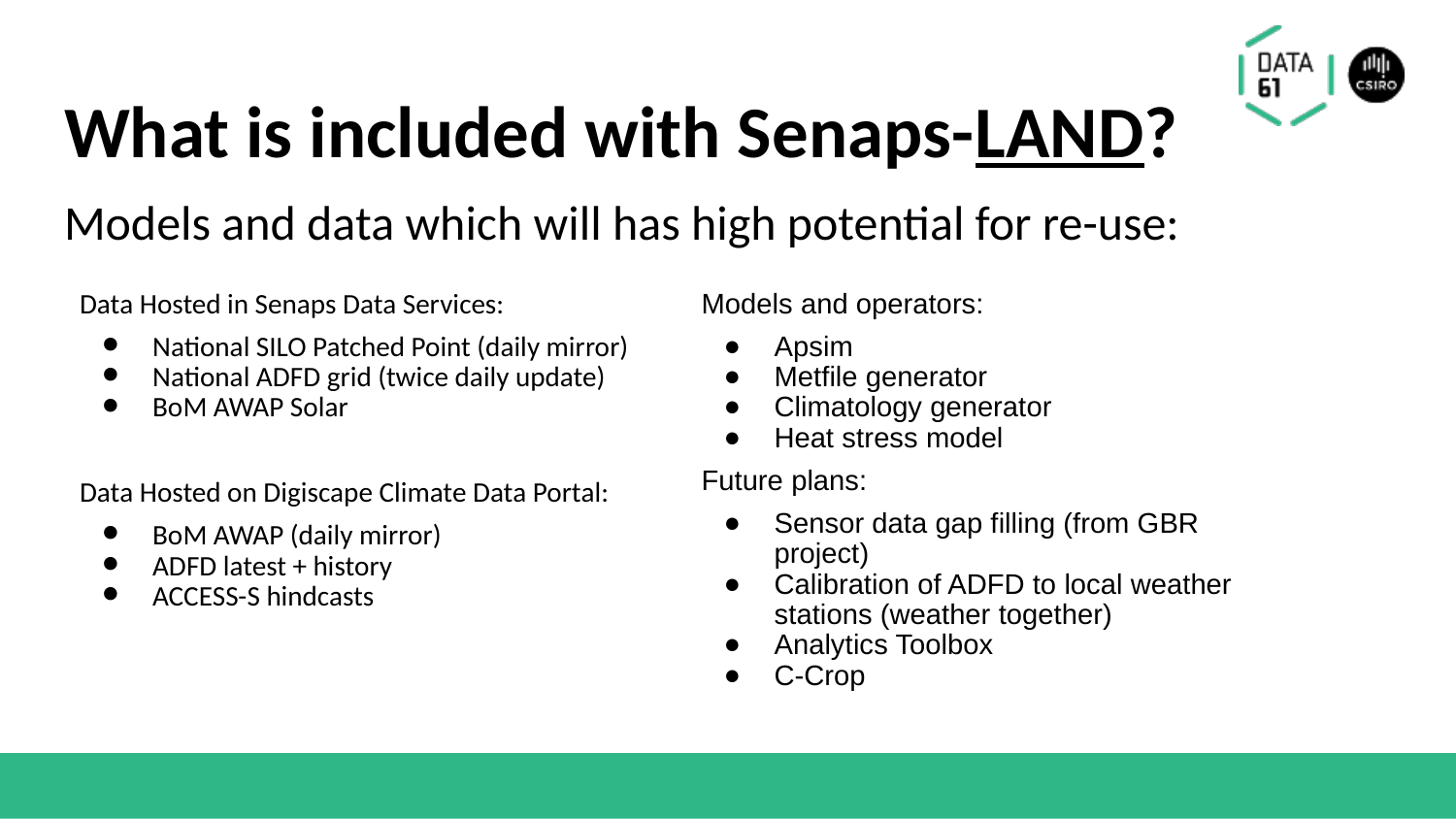

# What is included with Senaps-LAND?
Models and data which will has high potential for re-use:
Data Hosted in Senaps Data Services:
National SILO Patched Point (daily mirror)
National ADFD grid (twice daily update)
BoM AWAP Solar

Data Hosted on Digiscape Climate Data Portal:
BoM AWAP (daily mirror)
ADFD latest + history
ACCESS-S hindcasts
Models and operators:
Apsim
Metfile generator
Climatology generator
Heat stress model
Future plans:
Sensor data gap filling (from GBR project)
Calibration of ADFD to local weather stations (weather together)
Analytics Toolbox
C-Crop